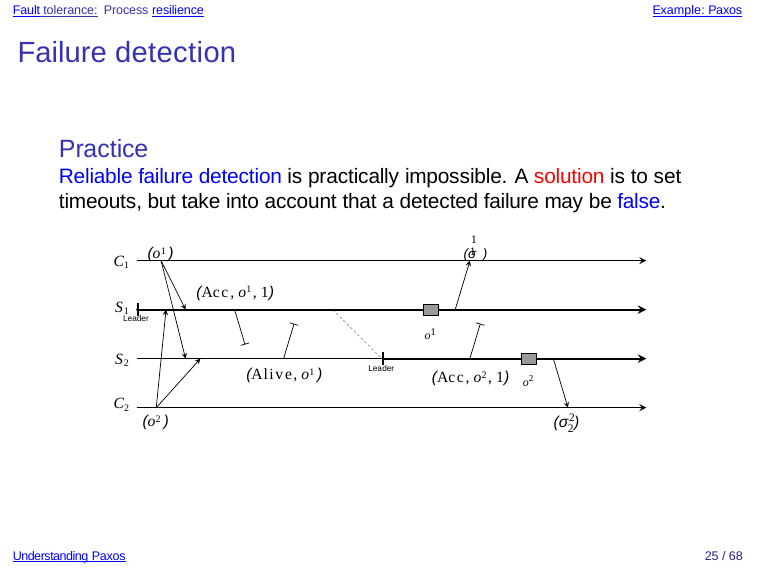

Fault tolerance: Process resilience
Example: Paxos
Failure detection

Practice
Reliable failure detection is practically impossible. A solution is to set  timeouts, but take into account that a detected failure may be false.
1
(o1 )	(σ )
1
C1

(Acc, o1, 1)
S1

Leader
o1

S2

(Acc, o2, 1)   o2
(Alive, o1 )
Leader
C2
(o2 )
2
(σ )
2
Understanding Paxos
25 / 68